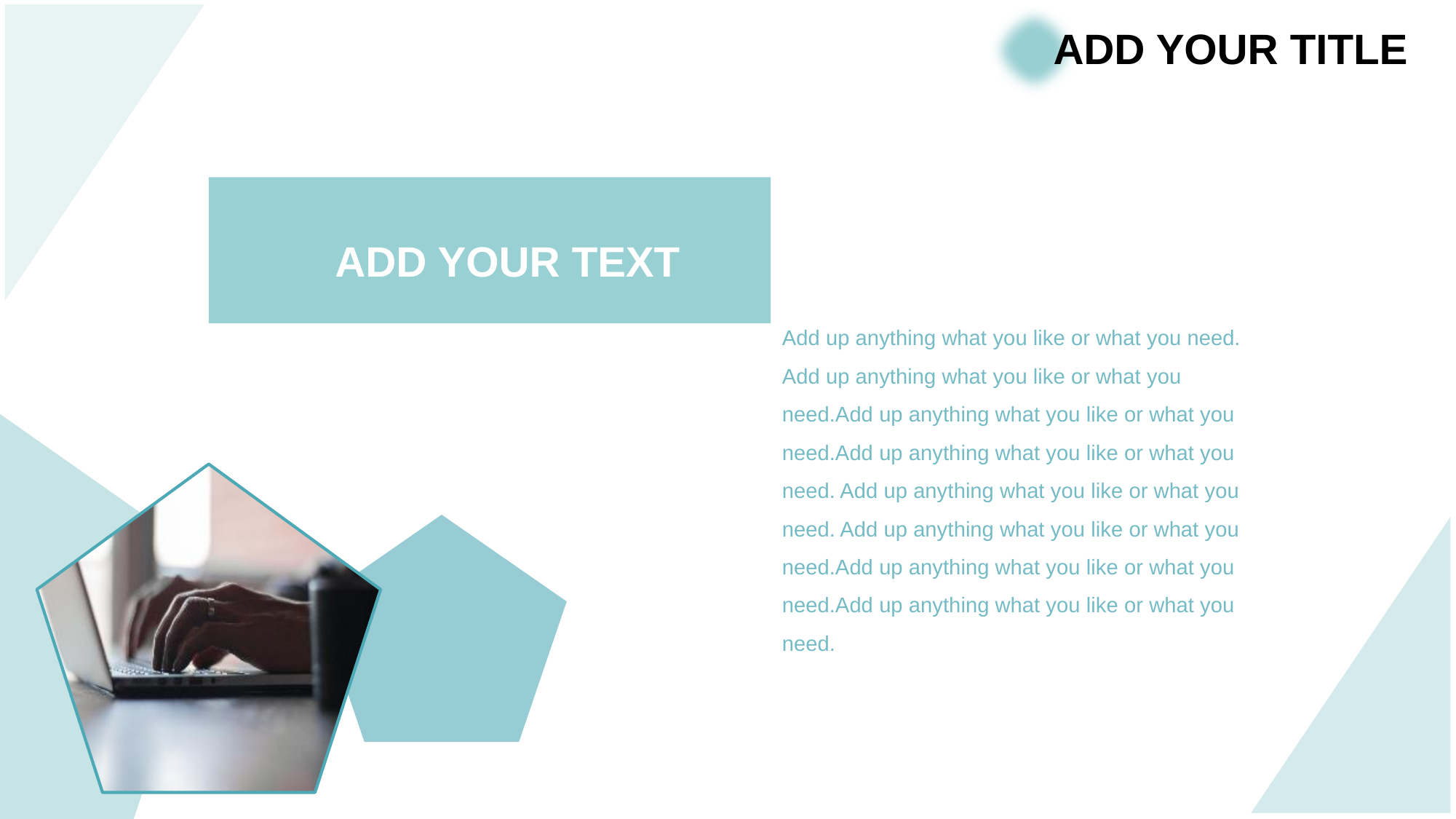

ADD YOUR TITLE

ADD YOUR TEXT
Add up anything what you like or what you need. Add up anything what you like or what you need.Add up anything what you like or what you need.Add up anything what you like or what you need. Add up anything what you like or what you need. Add up anything what you like or what you need.Add up anything what you like or what you need.Add up anything what you like or what you need.